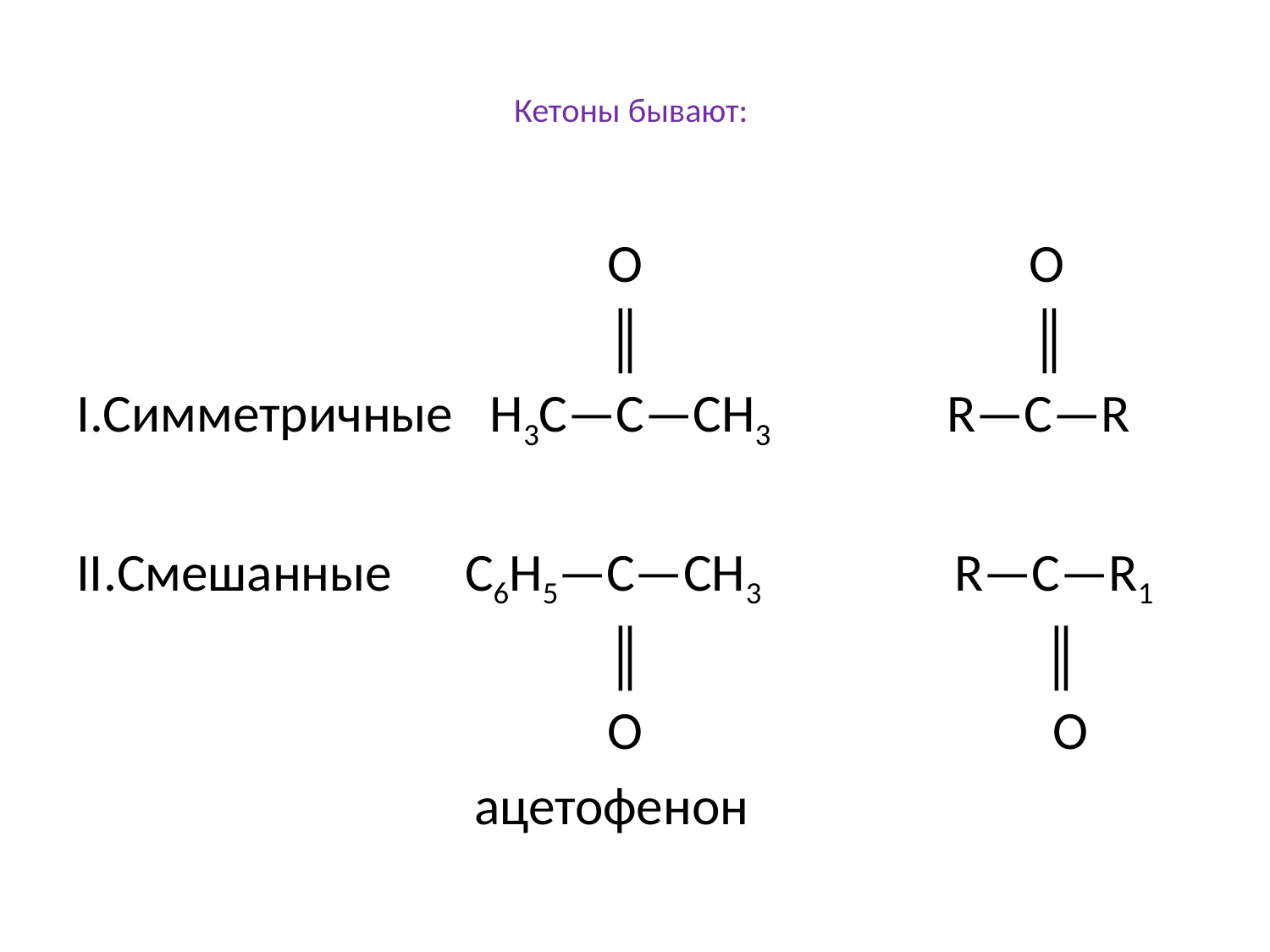

# Кетоны бывают:
                                            O                                О
                                            ║                                ║
I.Симметричные   Н3С—С—СН3               R—C—R

II.Смешанные      С6Н5—С—СН3                R—C—R1
                                            ║                                 ║
                                            О                                  O
                                 ацетофенон